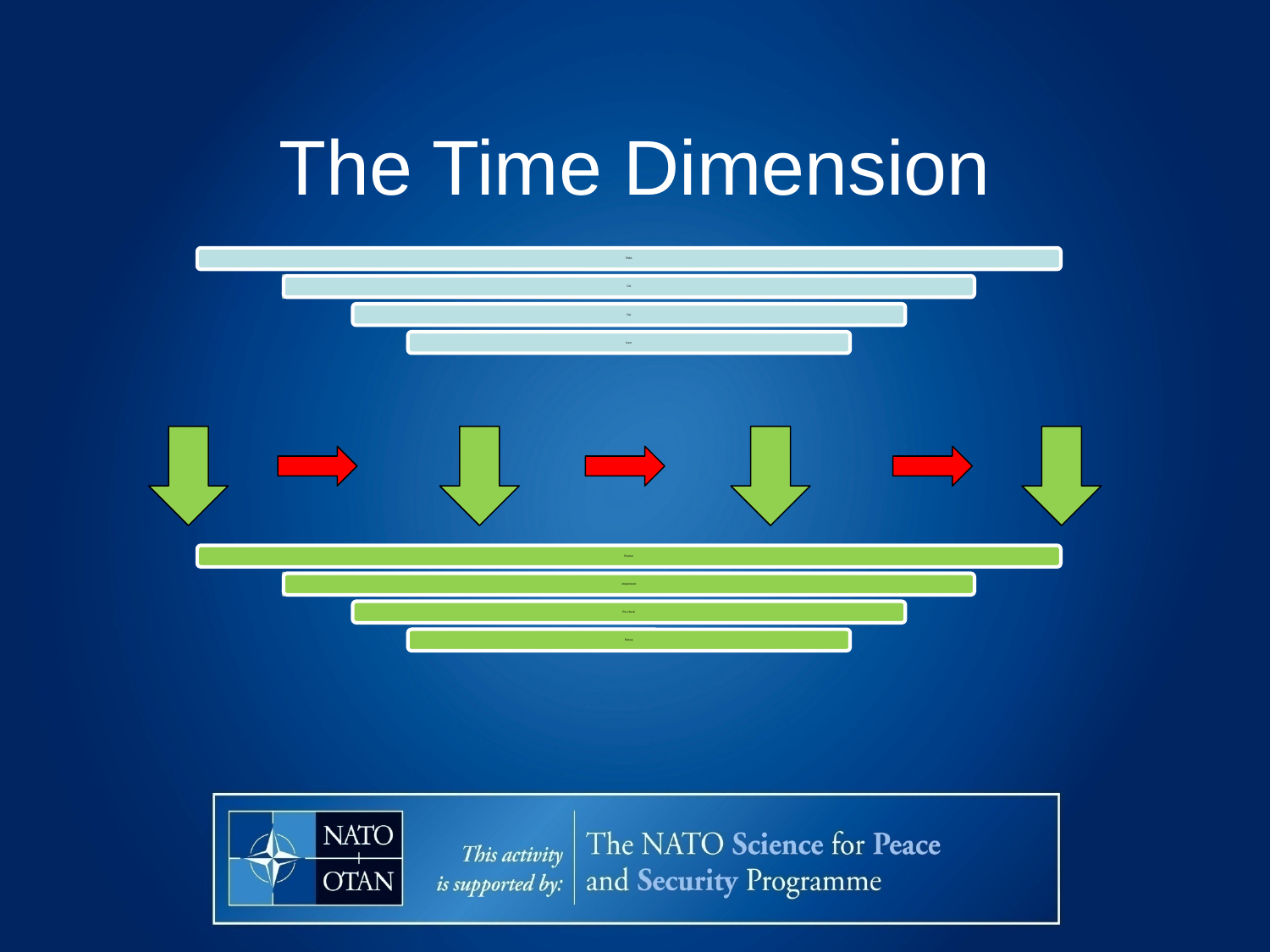

# The Time Dimension
PMA
CA
RA
User

Revise
Implement
Re-check
Rekey